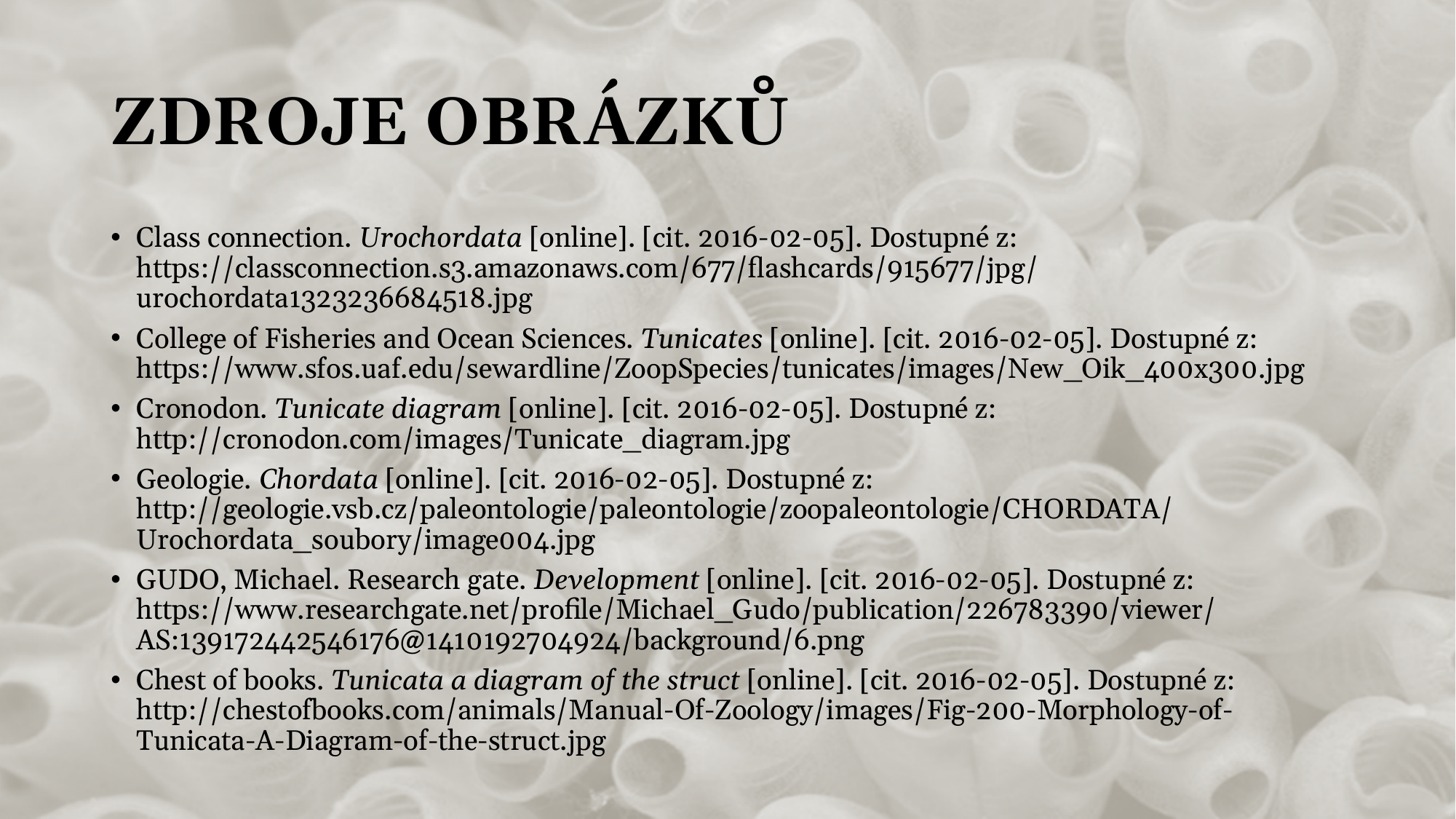

# ZDROJE OBRÁZKŮ
Class connection. Urochordata [online]. [cit. 2016-02-05]. Dostupné z: https://classconnection.s3.amazonaws.com/677/flashcards/915677/jpg/urochordata1323236684518.jpg
College of Fisheries and Ocean Sciences. Tunicates [online]. [cit. 2016-02-05]. Dostupné z: https://www.sfos.uaf.edu/sewardline/ZoopSpecies/tunicates/images/New_Oik_400x300.jpg
Cronodon. Tunicate diagram [online]. [cit. 2016-02-05]. Dostupné z: http://cronodon.com/images/Tunicate_diagram.jpg
Geologie. Chordata [online]. [cit. 2016-02-05]. Dostupné z: http://geologie.vsb.cz/paleontologie/paleontologie/zoopaleontologie/CHORDATA/Urochordata_soubory/image004.jpg
GUDO, Michael. Research gate. Development [online]. [cit. 2016-02-05]. Dostupné z: https://www.researchgate.net/profile/Michael_Gudo/publication/226783390/viewer/AS:139172442546176@1410192704924/background/6.png
Chest of books. Tunicata a diagram of the struct [online]. [cit. 2016-02-05]. Dostupné z: http://chestofbooks.com/animals/Manual-Of-Zoology/images/Fig-200-Morphology-of-Tunicata-A-Diagram-of-the-struct.jpg